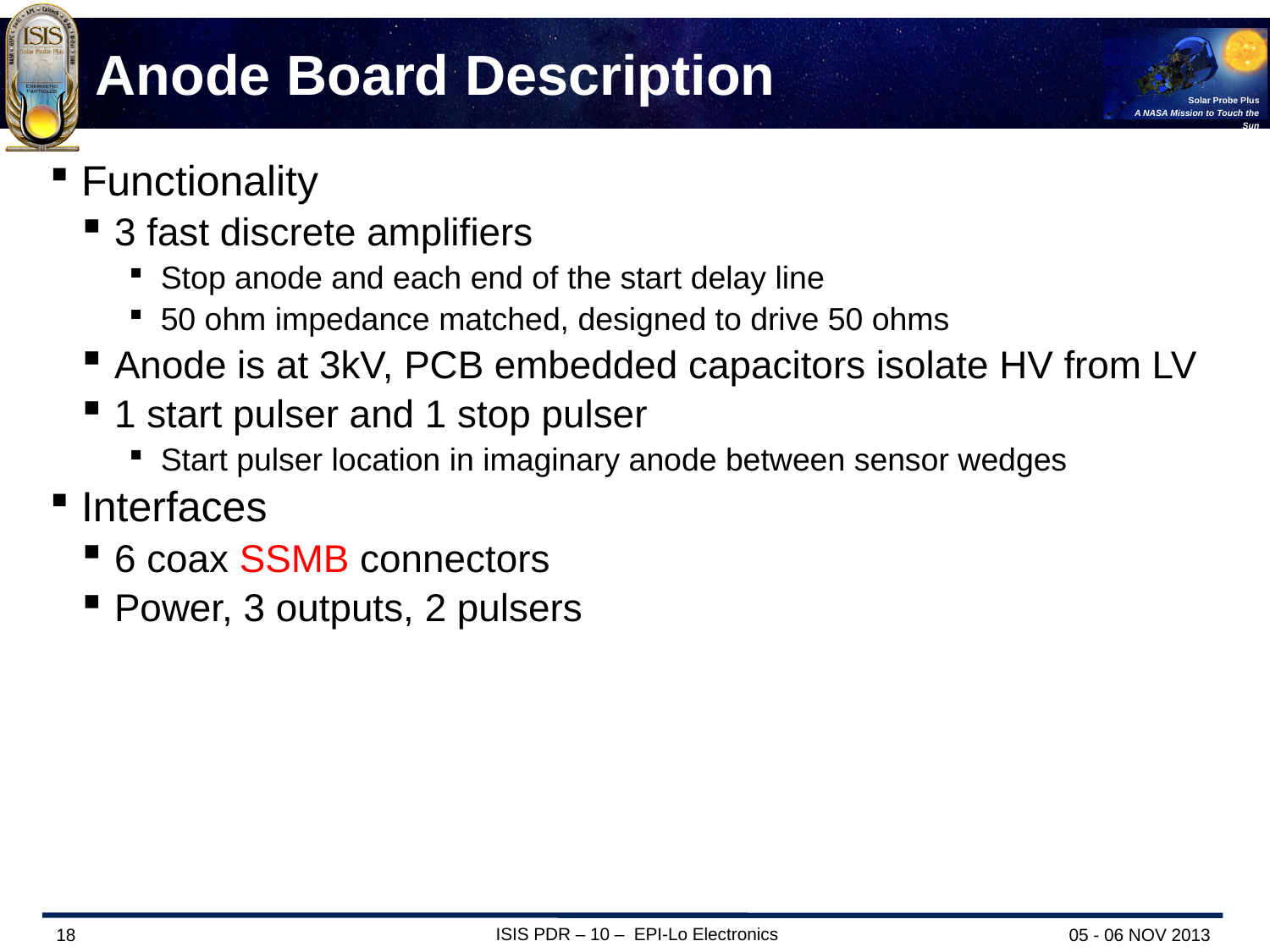

# Anode Board Description
Functionality
3 fast discrete amplifiers
Stop anode and each end of the start delay line
50 ohm impedance matched, designed to drive 50 ohms
Anode is at 3kV, PCB embedded capacitors isolate HV from LV
1 start pulser and 1 stop pulser
Start pulser location in imaginary anode between sensor wedges
Interfaces
6 coax SSMB connectors
Power, 3 outputs, 2 pulsers